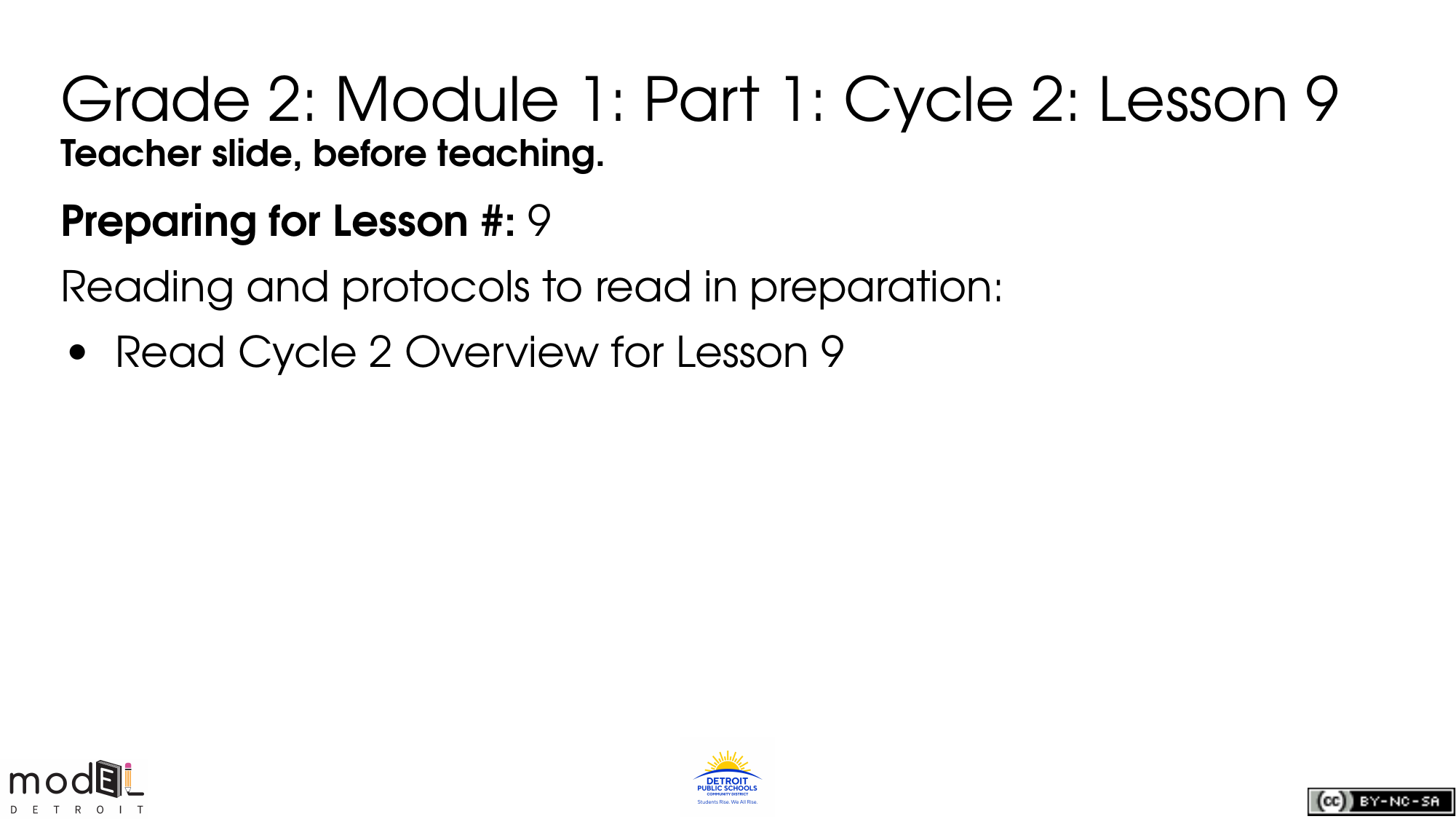

# Grade 2: Module 1: Part 1: Cycle 2: Lesson 9
Teacher slide, before teaching.
Preparing for Lesson #: 9
Reading and protocols to read in preparation:
Read Cycle 2 Overview for Lesson 9